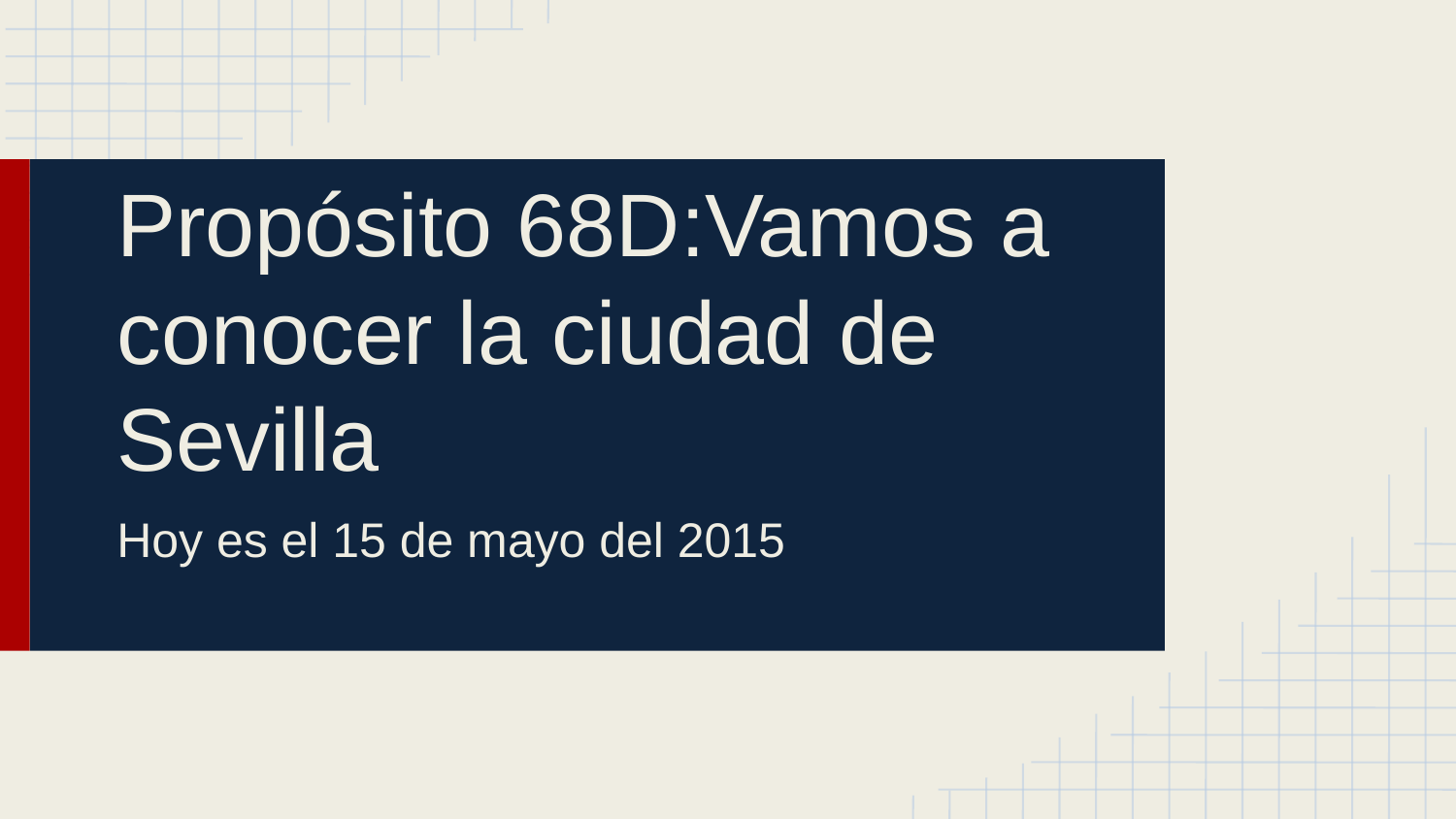

# Propósito 68D:Vamos a conocer la ciudad de Sevilla
Hoy es el 15 de mayo del 2015